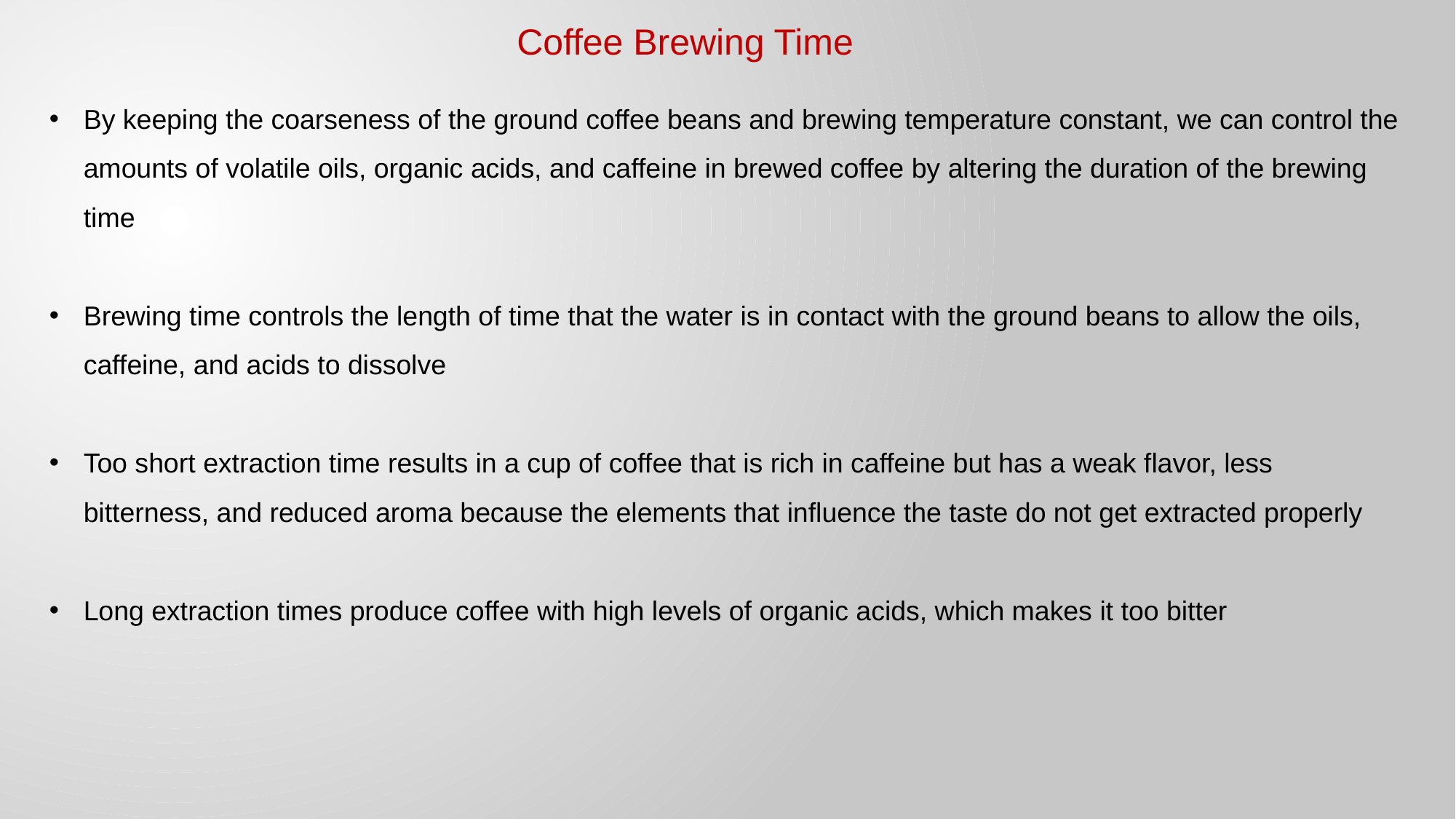

Coffee Brewing Time
By keeping the coarseness of the ground coffee beans and brewing temperature constant, we can control the amounts of volatile oils, organic acids, and caffeine in brewed coffee by altering the duration of the brewing time

Brewing time controls the length of time that the water is in contact with the ground beans to allow the oils, caffeine, and acids to dissolve

Too short extraction time results in a cup of coffee that is rich in caffeine but has a weak flavor, less bitterness, and reduced aroma because the elements that influence the taste do not get extracted properly

Long extraction times produce coffee with high levels of organic acids, which makes it too bitter